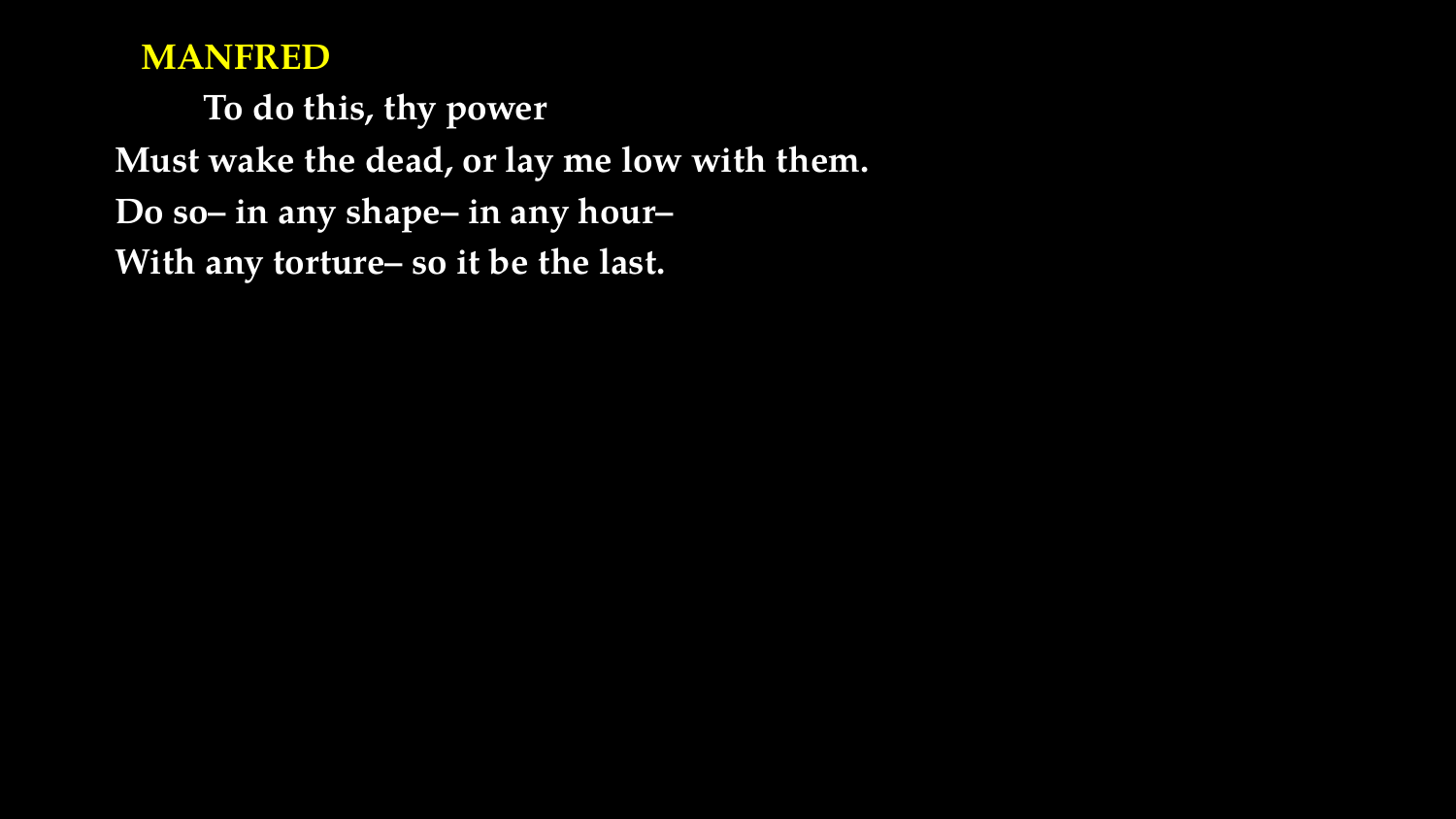

# Manfred To do this, thy power Must wake the dead, or lay me low with them. Do so– in any shape– in any hour– With any torture– so it be the last.